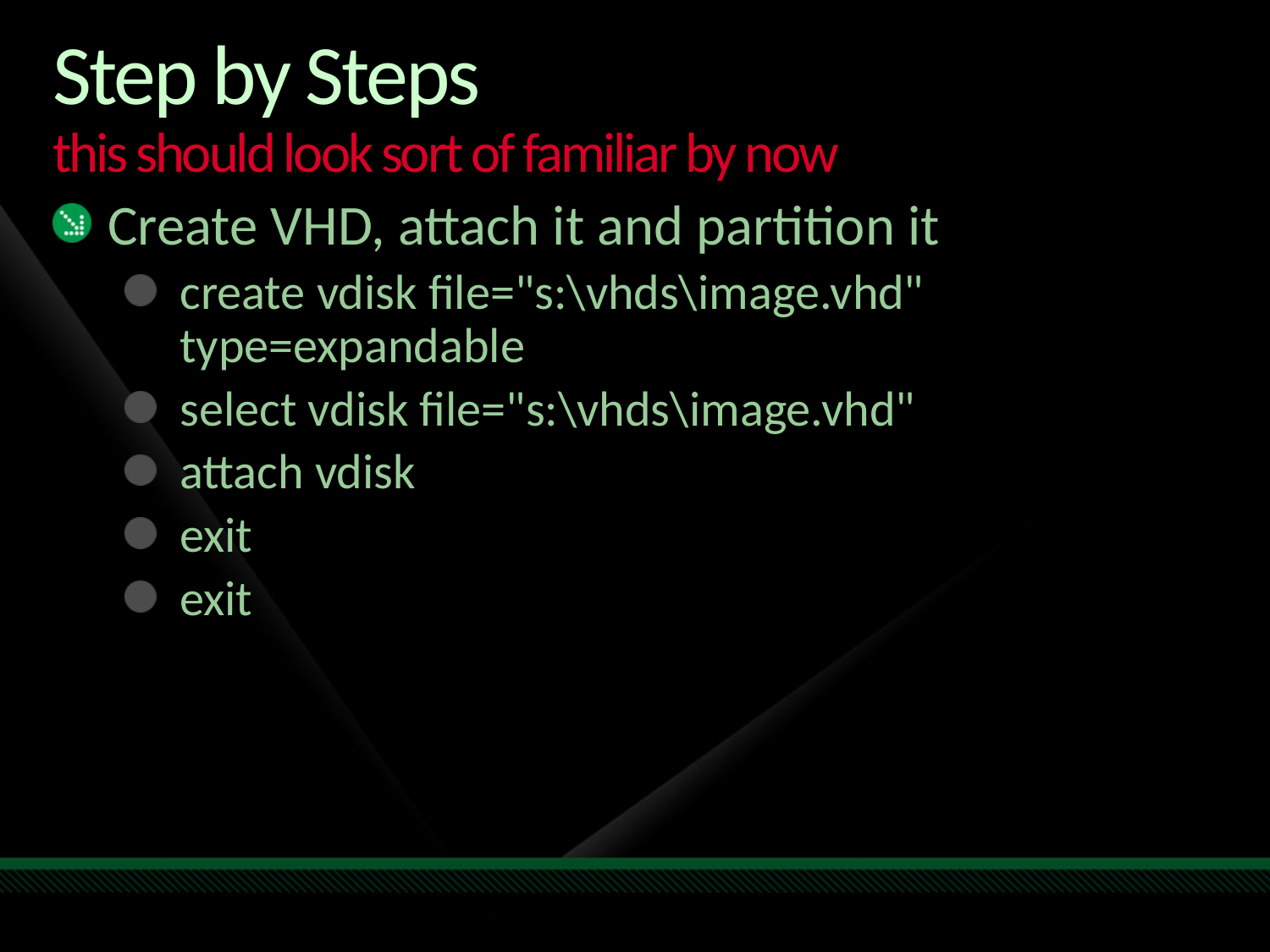

# Step by Steps this should look sort of familiar by now
Create VHD, attach it and partition it
create vdisk file="s:\vhds\image.vhd" type=expandable
select vdisk file="s:\vhds\image.vhd"
attach vdisk
exit
exit